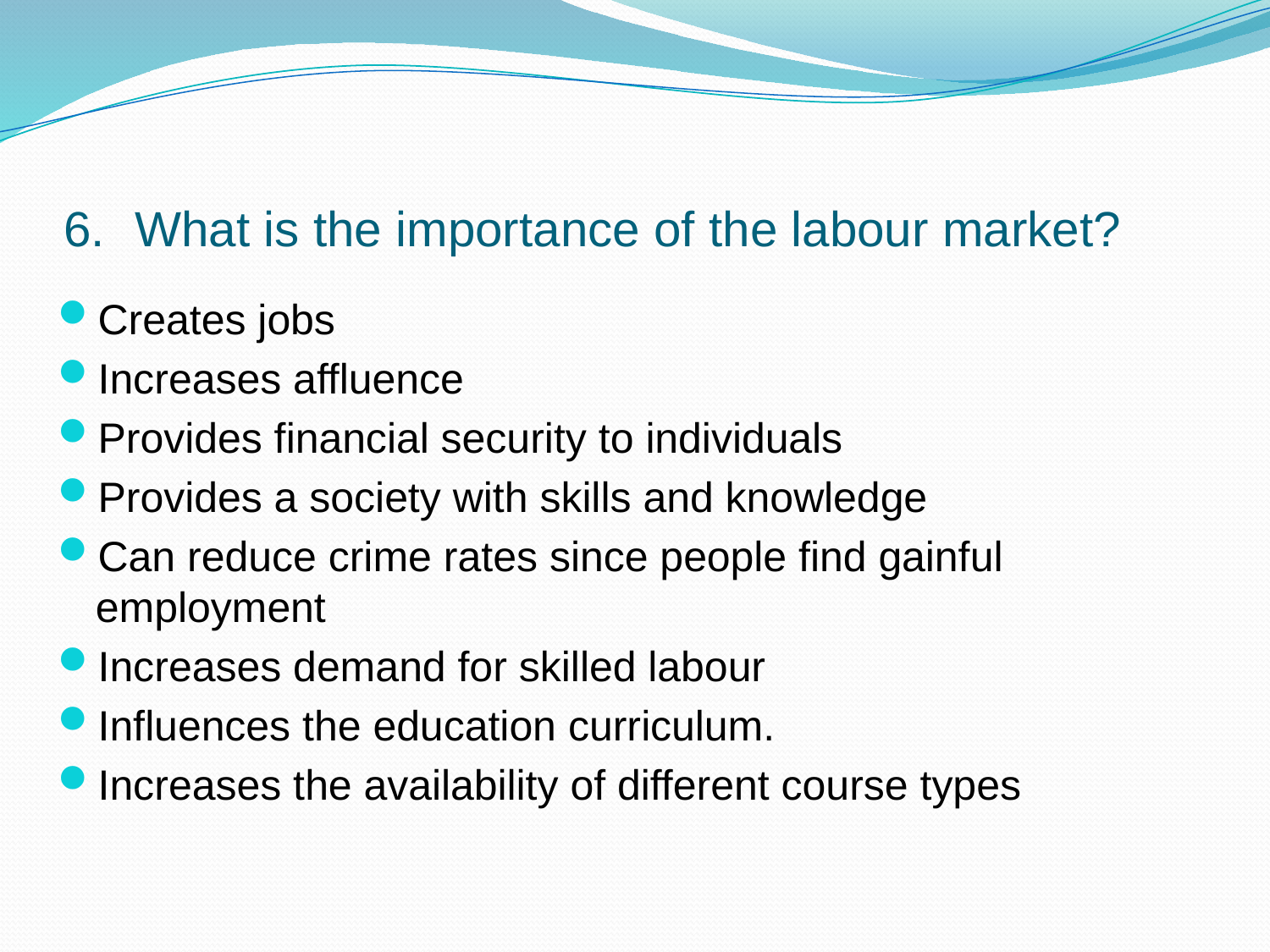

# What is the importance of the labour market?
Creates jobs
Increases affluence
Provides financial security to individuals
Provides a society with skills and knowledge
Can reduce crime rates since people find gainful employment
Increases demand for skilled labour
Influences the education curriculum.
Increases the availability of different course types